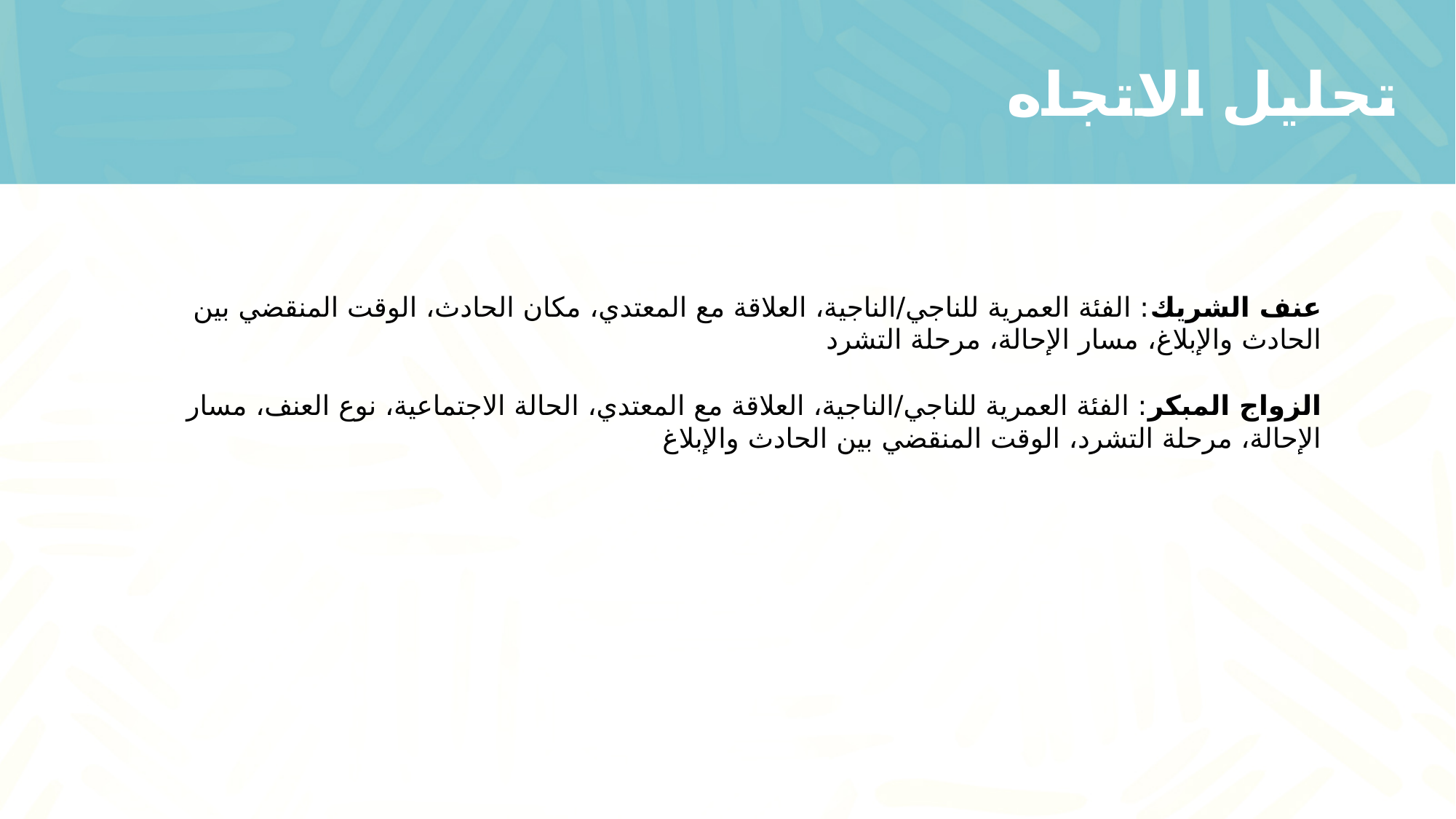

تحليل الاتجاه
عنف الشريك: الفئة العمرية للناجي/الناجية، العلاقة مع المعتدي، مكان الحادث، الوقت المنقضي بين الحادث والإبلاغ، مسار الإحالة، مرحلة التشرد

الزواج المبكر: الفئة العمرية للناجي/الناجية، العلاقة مع المعتدي، الحالة الاجتماعية، نوع العنف، مسار الإحالة، مرحلة التشرد، الوقت المنقضي بين الحادث والإبلاغ